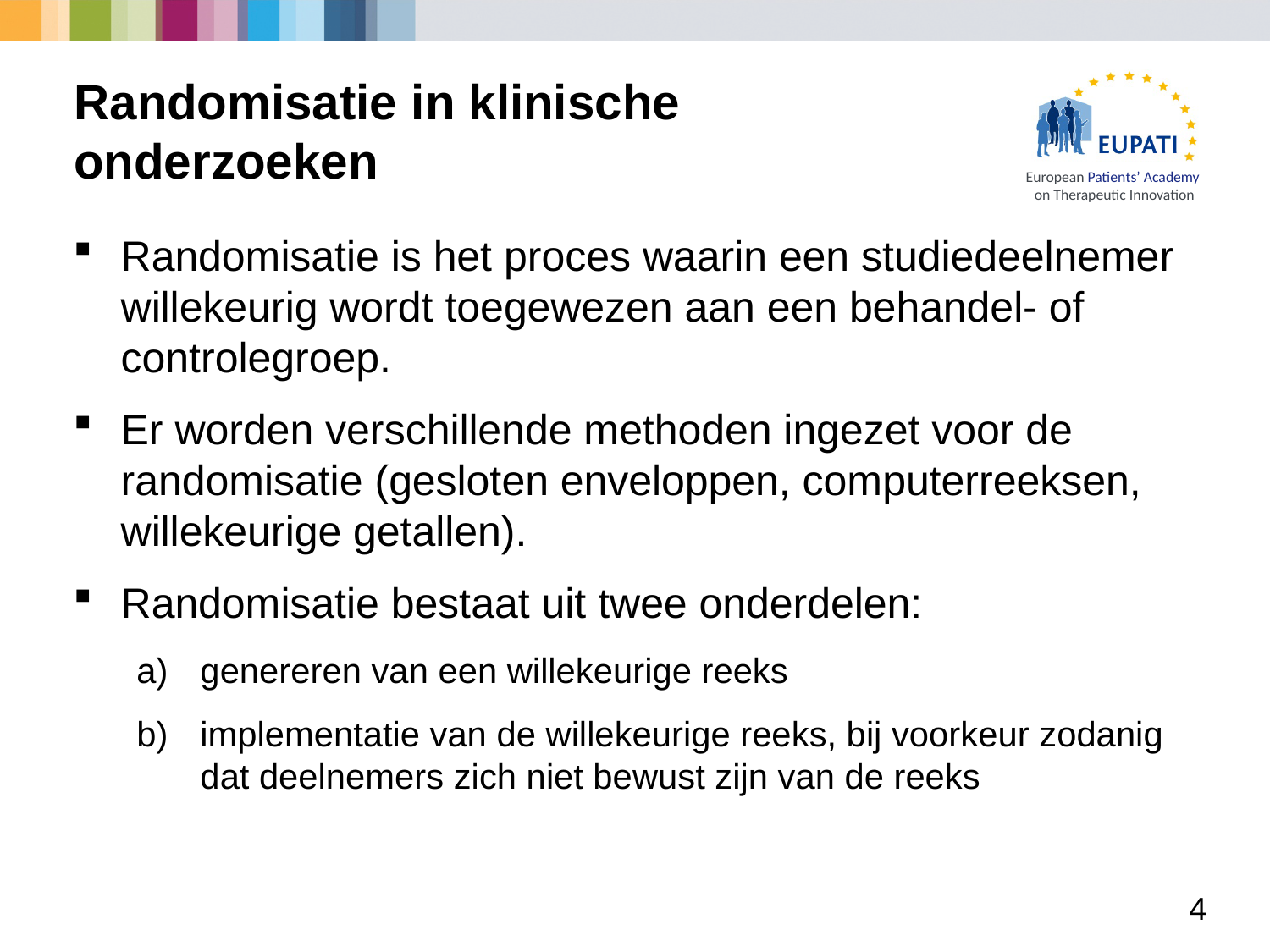

# Randomisatie in klinische onderzoeken
Randomisatie is het proces waarin een studiedeelnemer willekeurig wordt toegewezen aan een behandel- of controlegroep.
Er worden verschillende methoden ingezet voor de randomisatie (gesloten enveloppen, computerreeksen, willekeurige getallen).
Randomisatie bestaat uit twee onderdelen:
genereren van een willekeurige reeks
implementatie van de willekeurige reeks, bij voorkeur zodanig dat deelnemers zich niet bewust zijn van de reeks
4